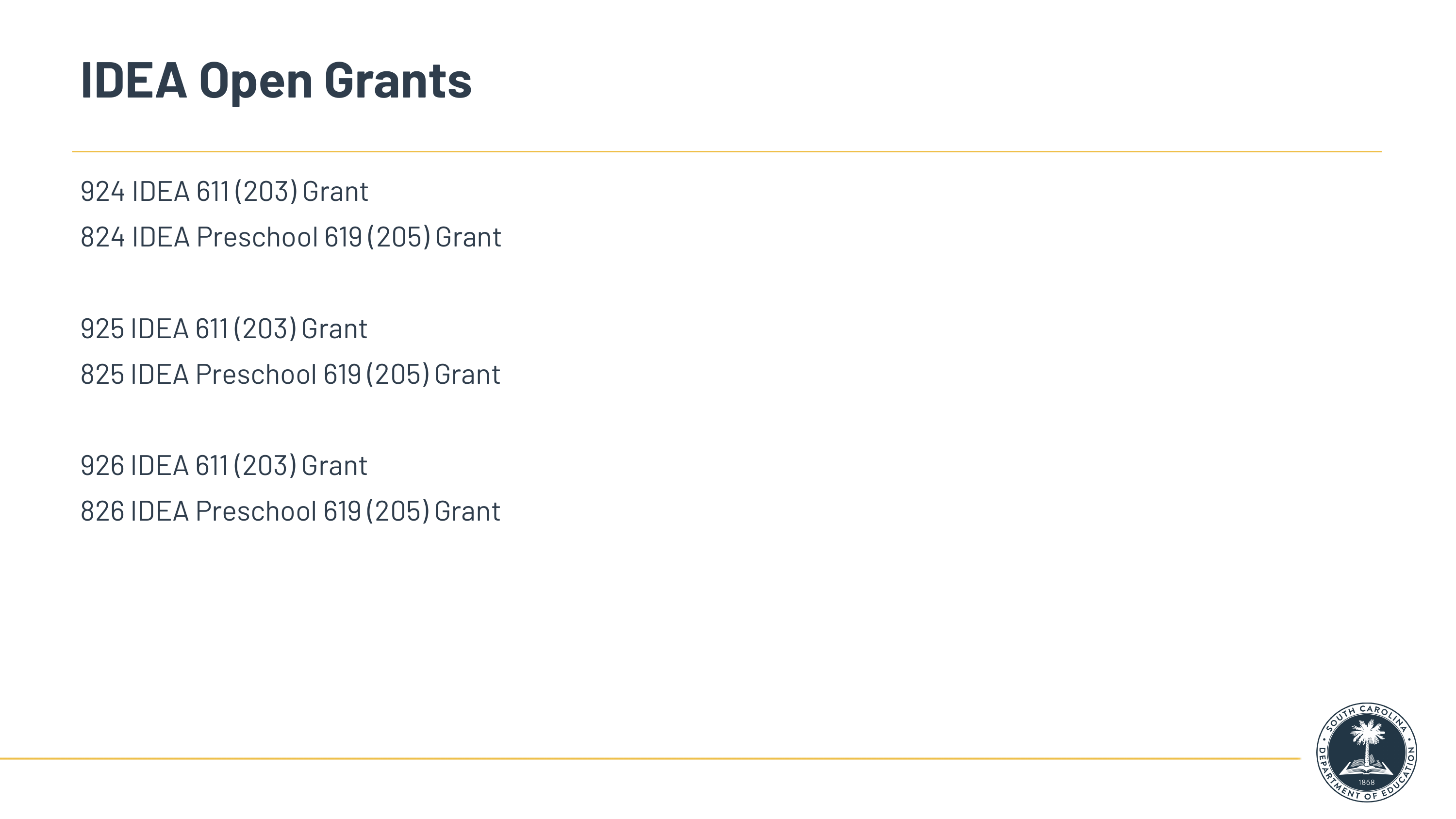

# IDEA Open Grants
924 IDEA 611 (203) Grant
824 IDEA Preschool 619 (205) Grant

925 IDEA 611 (203) Grant
825 IDEA Preschool 619 (205) Grant

926 IDEA 611 (203) Grant
826 IDEA Preschool 619 (205) Grant